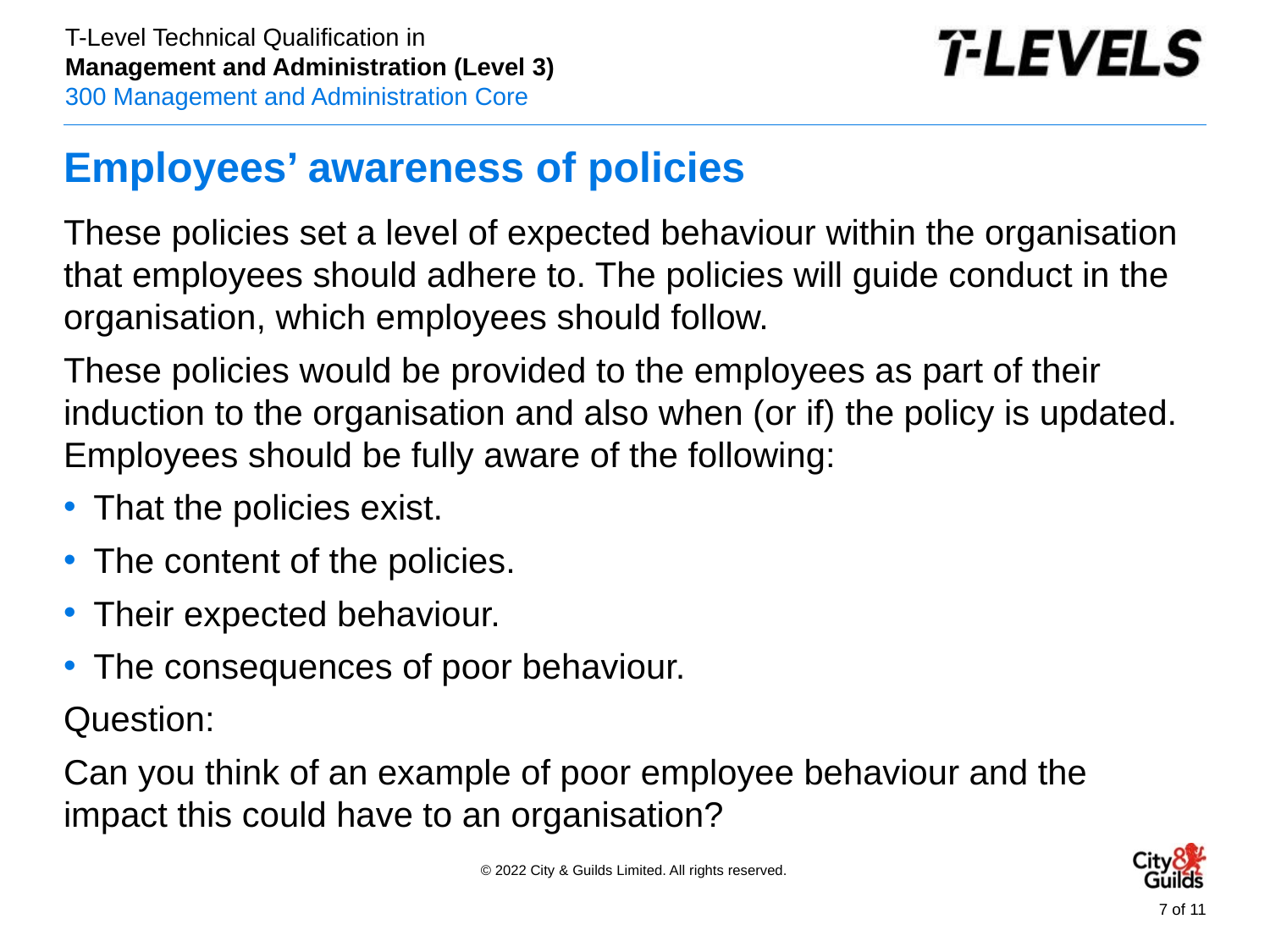

# Employees’ awareness of policies
These policies set a level of expected behaviour within the organisation that employees should adhere to. The policies will guide conduct in the organisation, which employees should follow.
These policies would be provided to the employees as part of their induction to the organisation and also when (or if) the policy is updated. Employees should be fully aware of the following:
That the policies exist.
The content of the policies.
Their expected behaviour.
The consequences of poor behaviour.
Question:
Can you think of an example of poor employee behaviour and the impact this could have to an organisation?